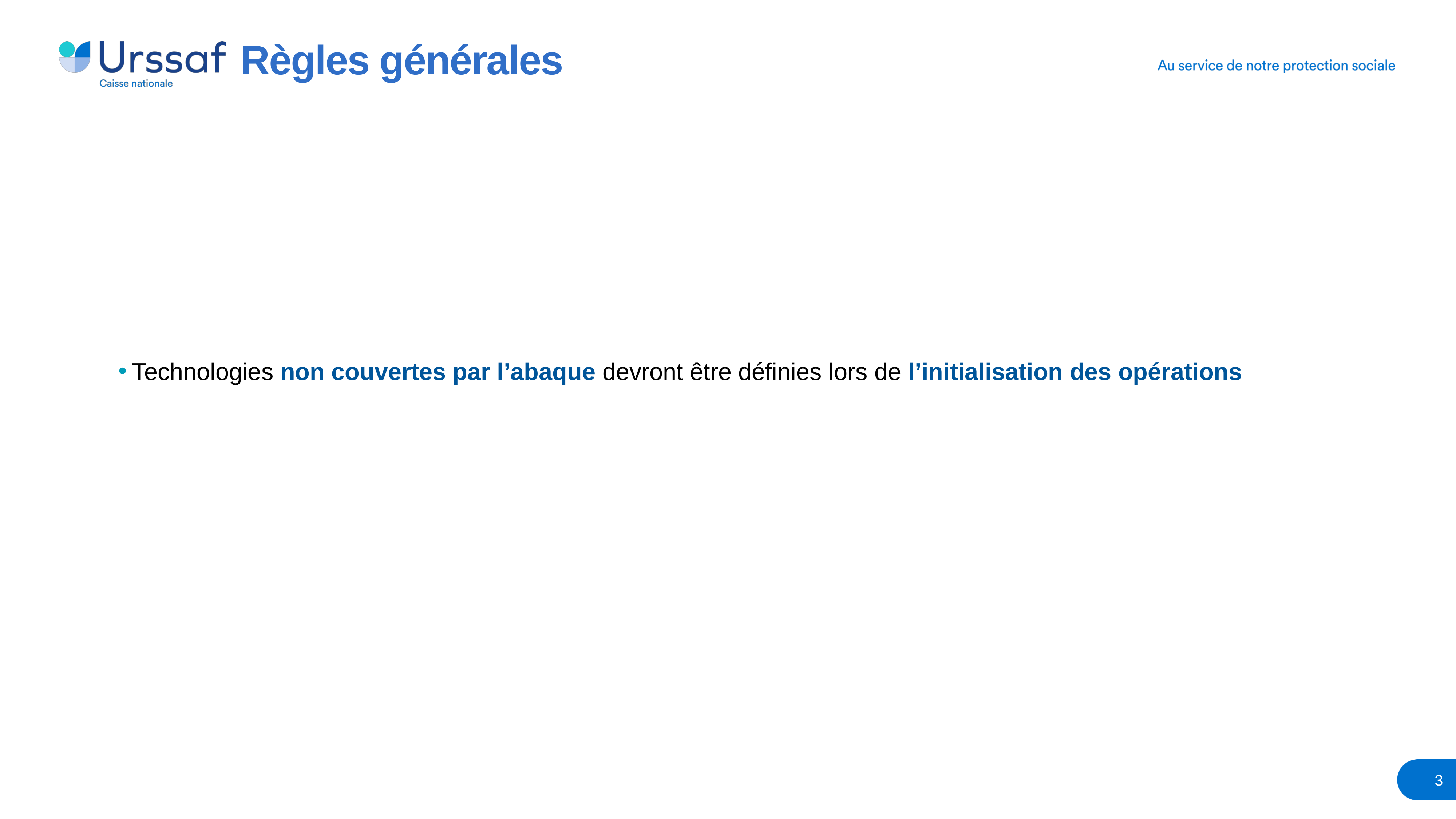

# Règles générales
Technologies non couvertes par l’abaque devront être définies lors de l’initialisation des opérations